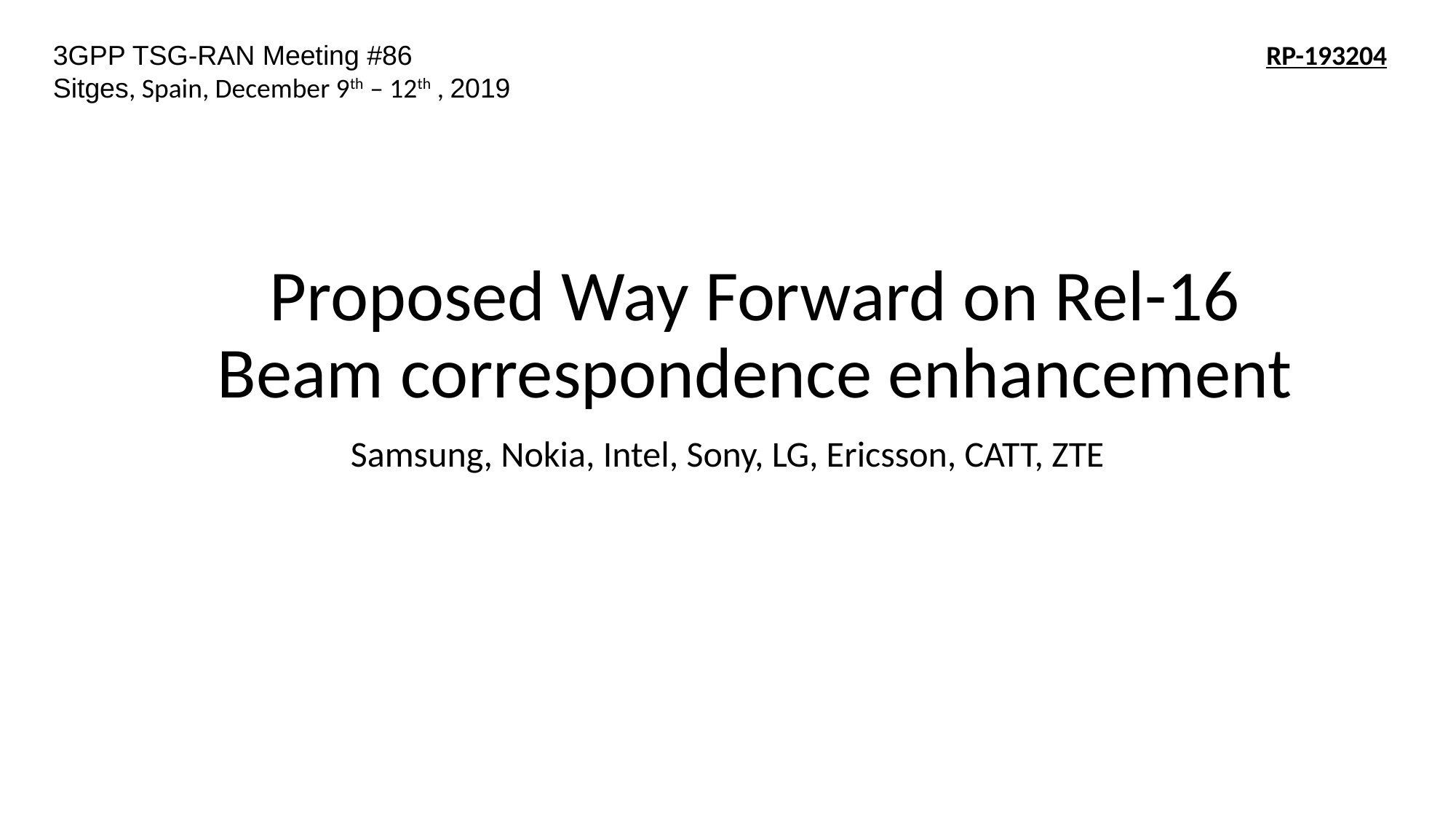

RP-193204
3GPP TSG-RAN Meeting #86
Sitges, Spain, December 9th – 12th , 2019
# Proposed Way Forward on Rel-16 Beam correspondence enhancement
Samsung, Nokia, Intel, Sony, LG, Ericsson, CATT, ZTE